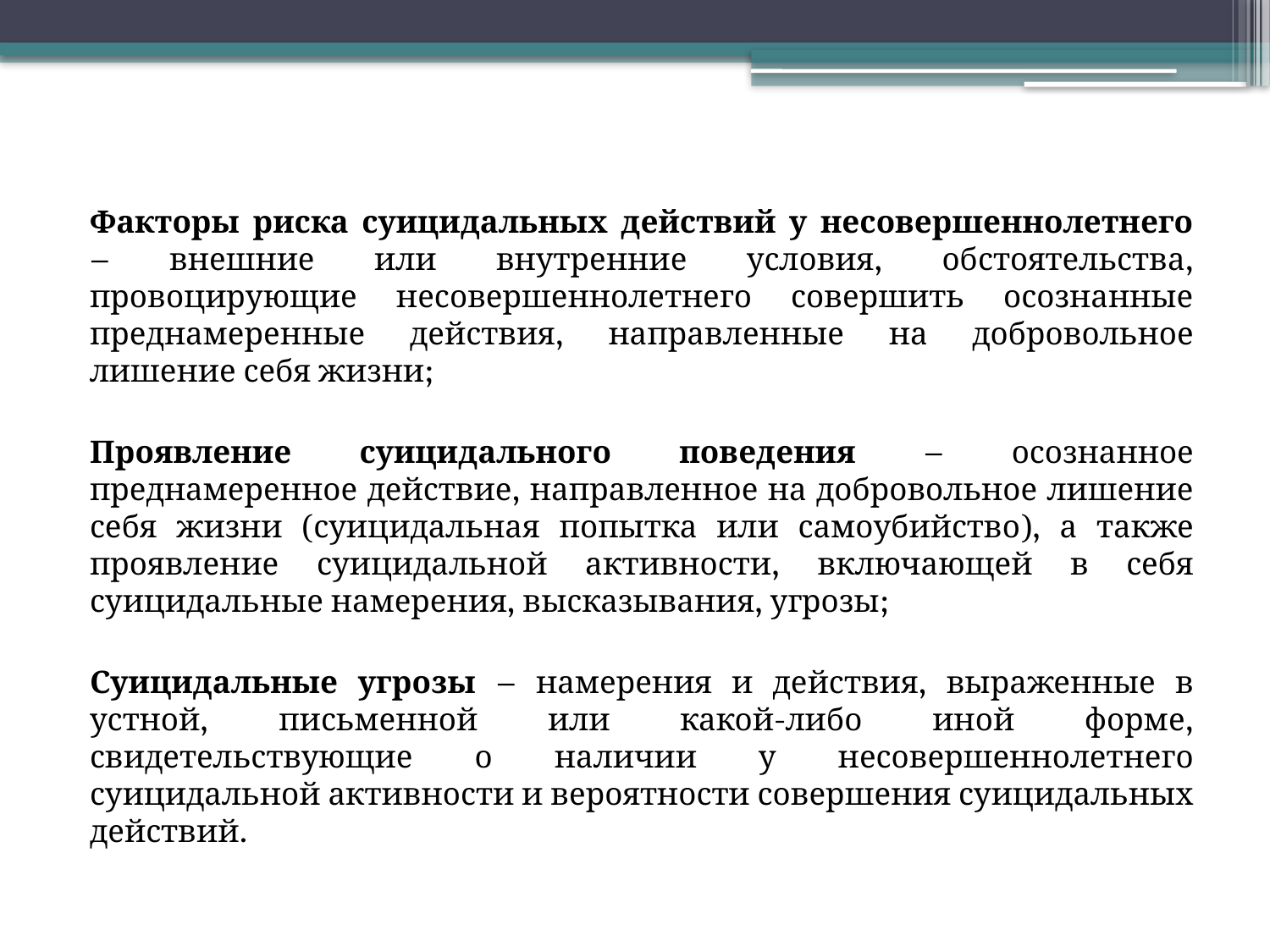

Факторы риска суицидальных действий у несовершеннолетнего – внешние или внутренние условия, обстоятельства, провоцирующие несовершеннолетнего совершить осознанные преднамеренные действия, направленные на добровольное лишение себя жизни;

Проявление суицидального поведения – осознанное преднамеренное действие, направленное на добровольное лишение себя жизни (суицидальная попытка или самоубийство), а также проявление суицидальной активности, включающей в себя суицидальные намерения, высказывания, угрозы;

Суицидальные угрозы – намерения и действия, выраженные в устной, письменной или какой-либо иной форме, свидетельствующие о наличии у несовершеннолетнего суицидальной активности и вероятности совершения суицидальных действий.